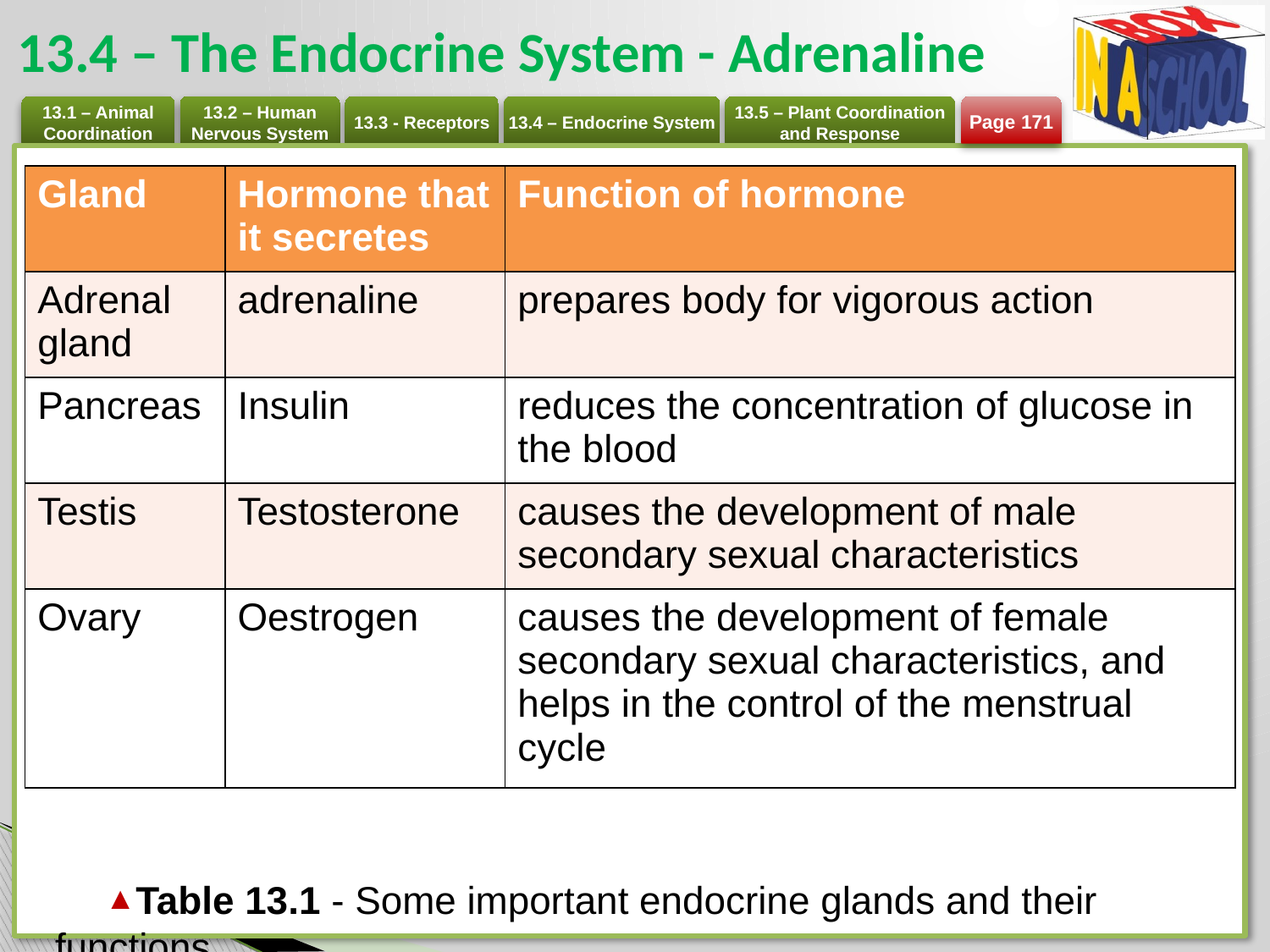

# 13.4 – The Endocrine System - Adrenaline
Page 171
| Gland | Hormone that it secretes | Function of hormone |
| --- | --- | --- |
| Adrenal gland | adrenaline | prepares body for vigorous action |
| Pancreas | Insulin | reduces the concentration of glucose in the blood |
| Testis | Testosterone | causes the development of male secondary sexual characteristics |
| Ovary | Oestrogen | causes the development of female secondary sexual characteristics, and helps in the control of the menstrual cycle |
Table 13.1 - Some important endocrine glands and their functions.